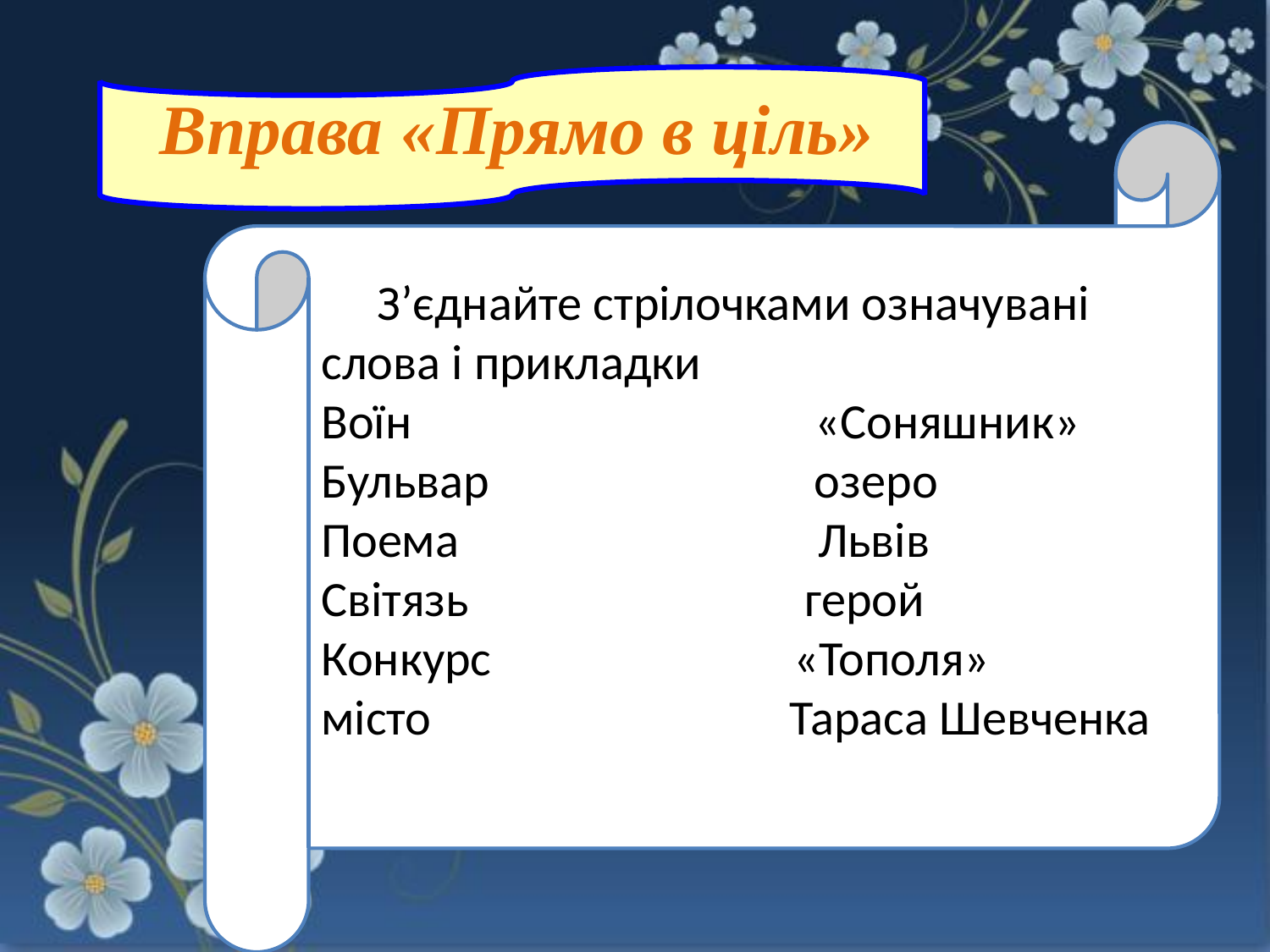

Вправа «Прямо в ціль»
     З’єднайте стрілочками означувані слова і прикладки
Воїн                                    «Соняшник»
Бульвар                             озеро
Поема                                Львів
Світязь                              герой
Конкурс                           «Тополя»
місто                                Тараса Шевченка

.